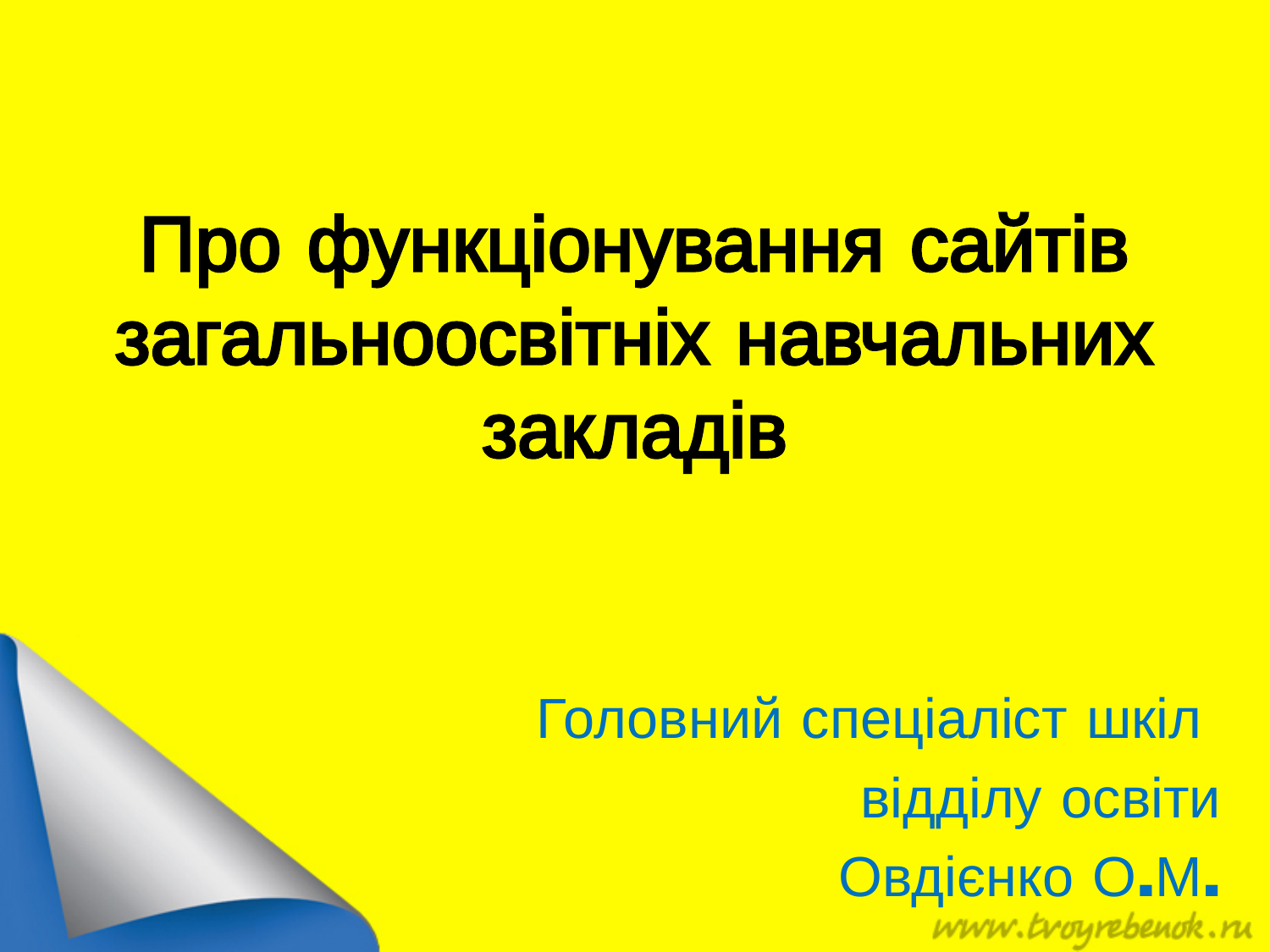

# Про функціонування сайтів загальноосвітніх навчальних закладів
Головний спеціаліст шкіл
відділу освіти
Овдієнко О.М.